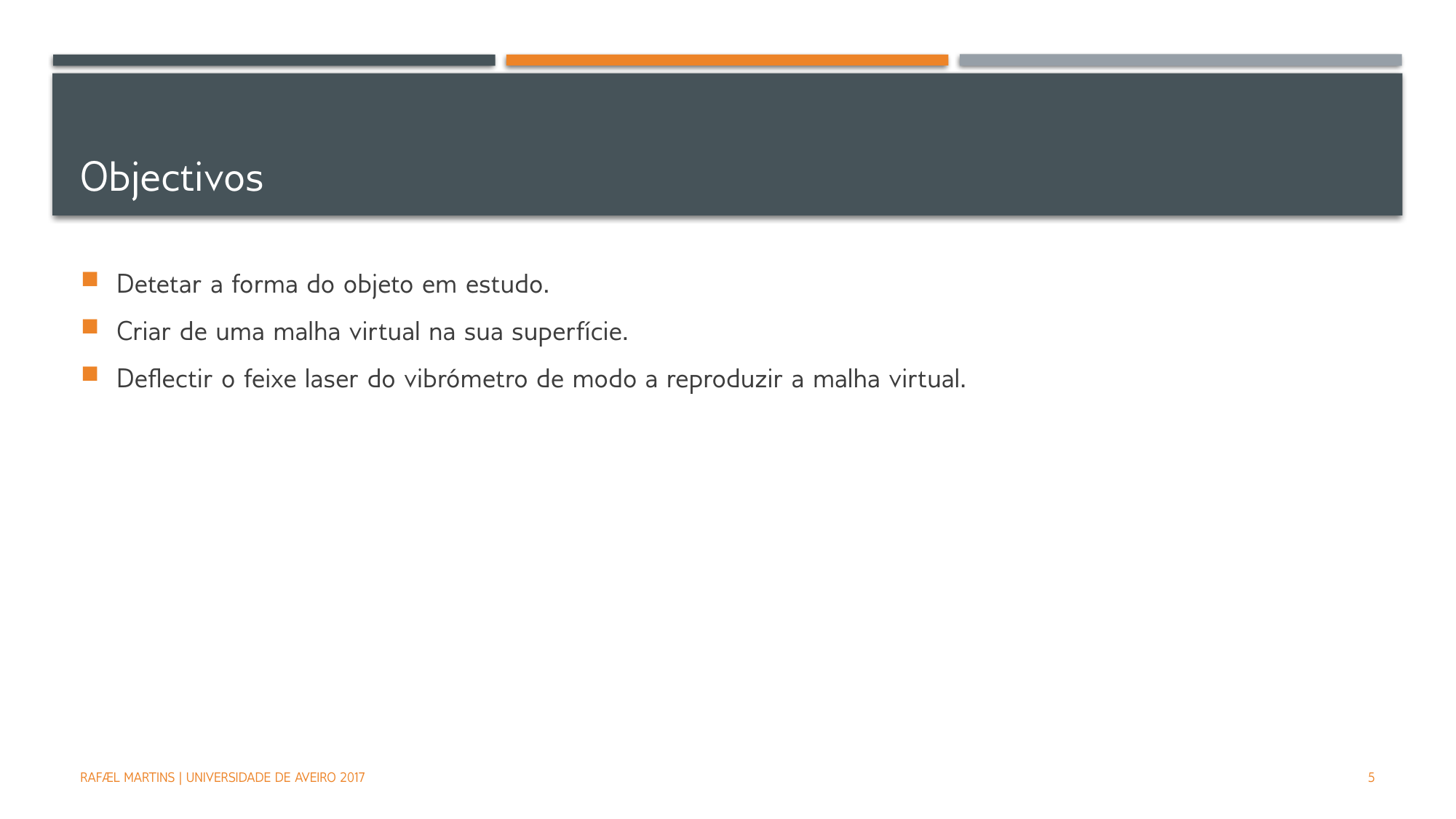

# Objectivos
Detetar a forma do objeto em estudo.
Criar de uma malha virtual na sua superfície.
Deflectir o feixe laser do vibrómetro de modo a reproduzir a malha virtual.

Rafael Martins | Universidade de Aveiro 2017
5